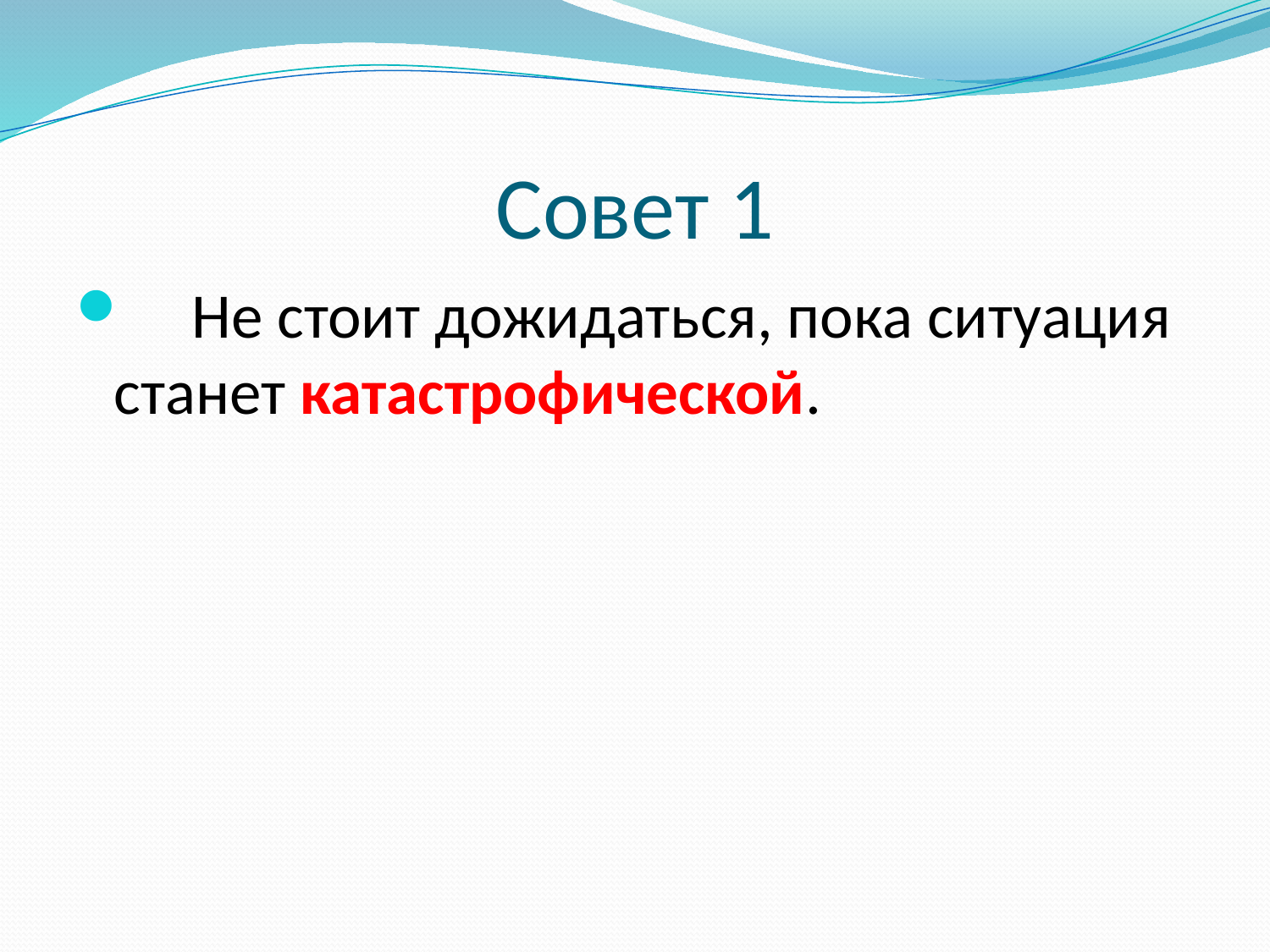

# Совет 1
    Не стоит дожидаться, пока ситуация станет катастрофической.